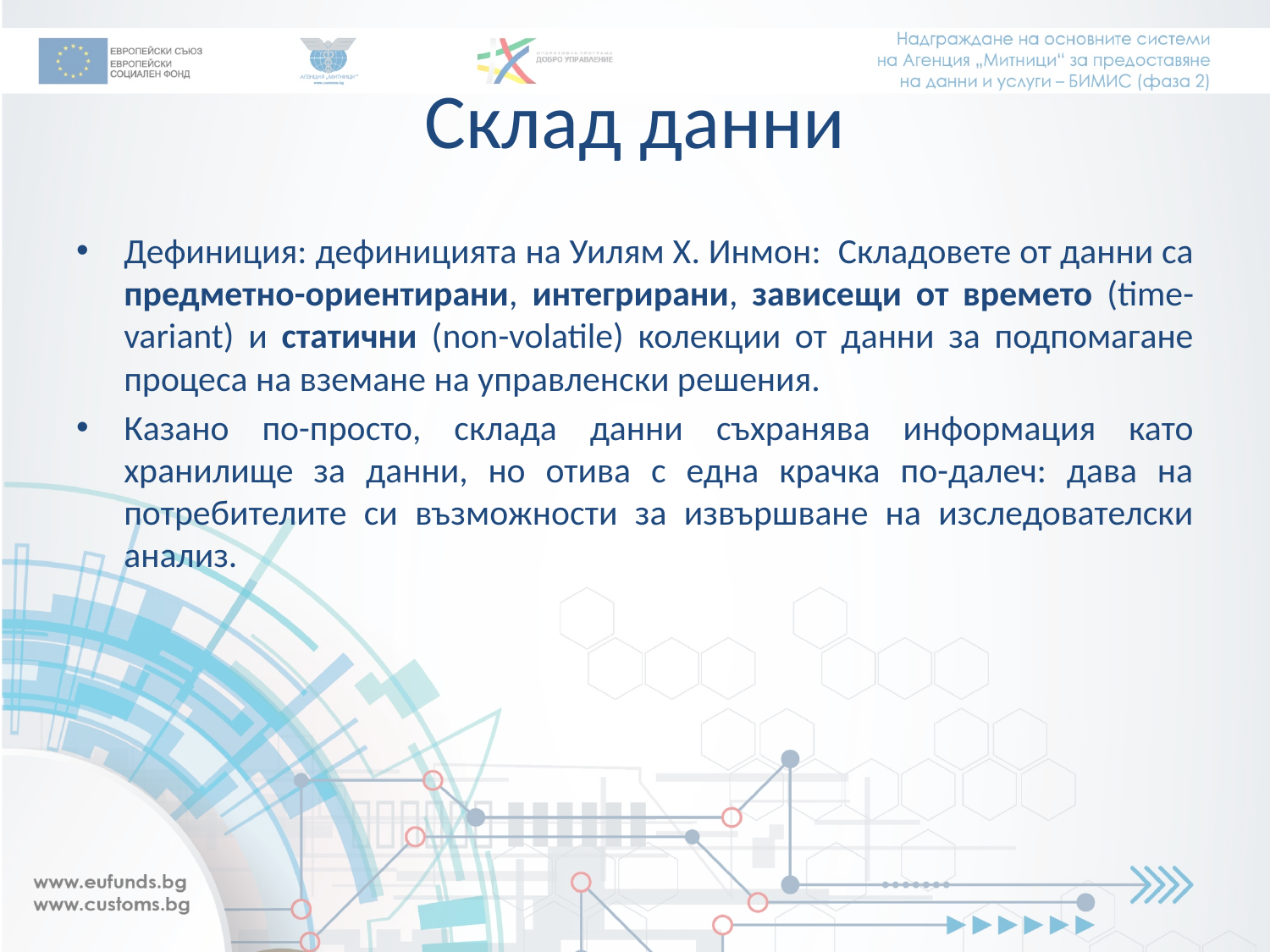

# Склад данни
Дефиниция: дефиницията на Уилям Х. Инмон:  Складовете от данни са предметно-ориентирани, интегрирани, зависещи от времето (time-variant) и статични (non-volatile) колекции от данни за подпомагане процеса на вземане на управленски решения.
Казано по-просто, склада данни съхранява информация като хранилище за данни, но отива с една крачка по-далеч: дава на потребителите си възможности за извършване на изследователски анализ.